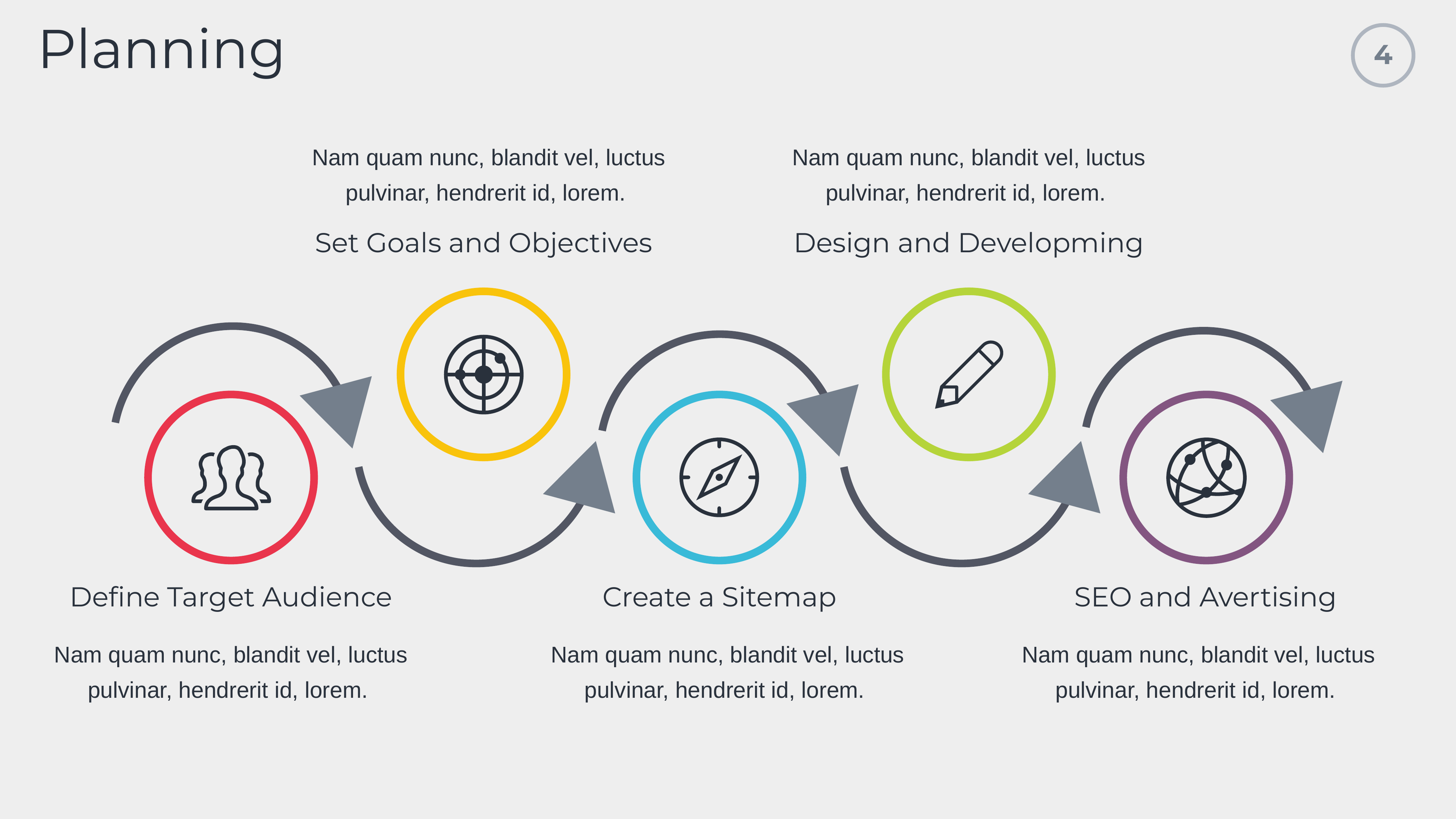

Planning
4
Nam quam nunc, blandit vel, luctus pulvinar, hendrerit id, lorem.
Nam quam nunc, blandit vel, luctus pulvinar, hendrerit id, lorem.
Set Goals and Objectives
Design and Developming

Define Target Audience
Create a Sitemap
SEO and Avertising
Nam quam nunc, blandit vel, luctus pulvinar, hendrerit id, lorem.
Nam quam nunc, blandit vel, luctus pulvinar, hendrerit id, lorem.
Nam quam nunc, blandit vel, luctus pulvinar, hendrerit id, lorem.